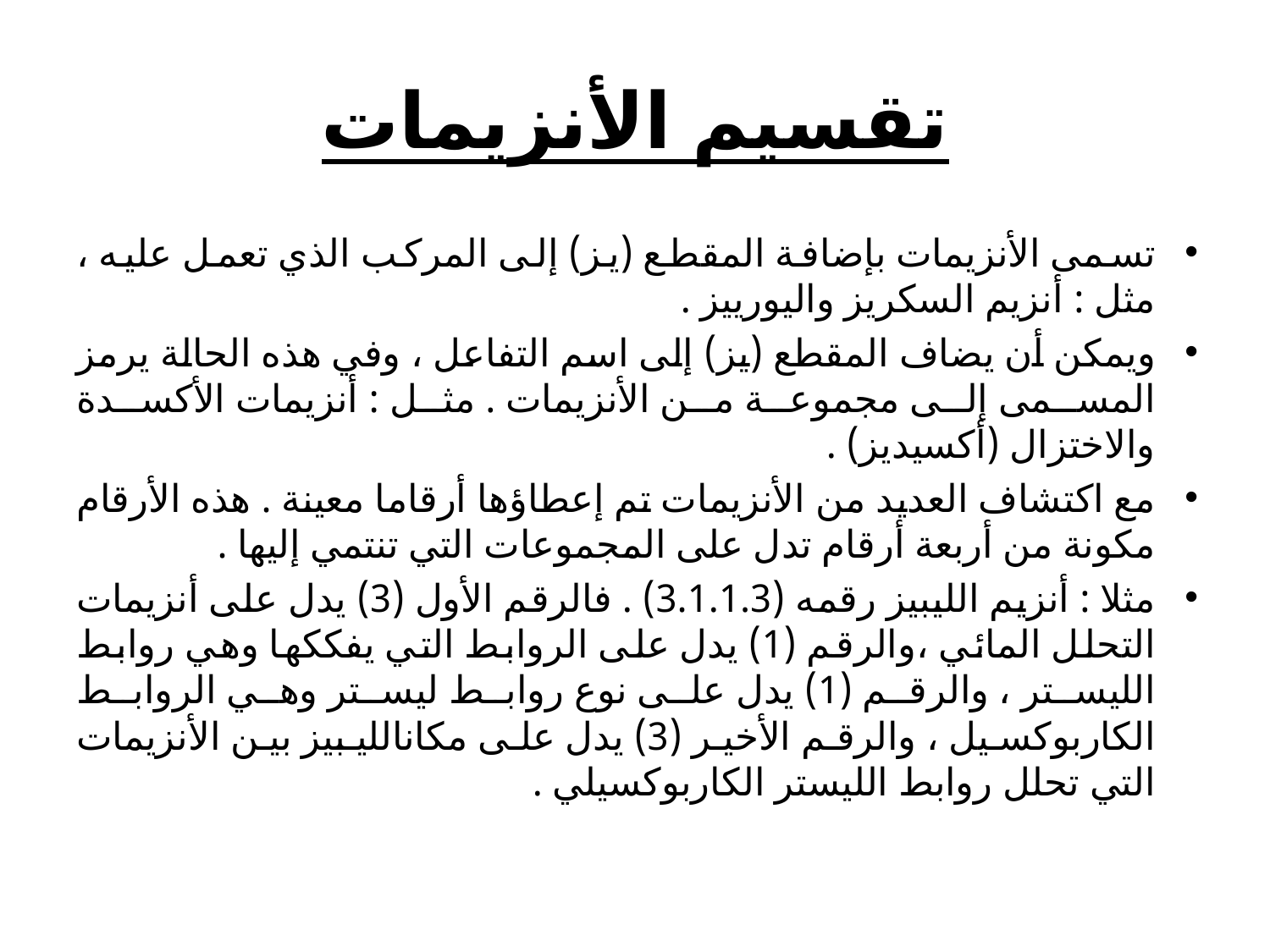

# تقسيم الأنزيمات
تسمى الأنزيمات بإضافة المقطع (يز) إلى المركب الذي تعمل عليه ، مثل : أنزيم السكريز واليورييز .
ويمكن أن يضاف المقطع (يز) إلى اسم التفاعل ، وفي هذه الحالة يرمز المسمى إلى مجموعة من الأنزيمات . مثل : أنزيمات الأكسدة والاختزال (أكسيديز) .
مع اكتشاف العديد من الأنزيمات تم إعطاؤها أرقاما معينة . هذه الأرقام مكونة من أربعة أرقام تدل على المجموعات التي تنتمي إليها .
مثلا : أنزيم الليبيز رقمه (3.1.1.3) . فالرقم الأول (3) يدل على أنزيمات التحلل المائي ،والرقم (1) يدل على الروابط التي يفككها وهي روابط الليستر ، والرقم (1) يدل على نوع روابط ليستر وهي الروابط الكاربوكسيل ، والرقم الأخير (3) يدل على مكانالليبيز بين الأنزيمات التي تحلل روابط الليستر الكاربوكسيلي .